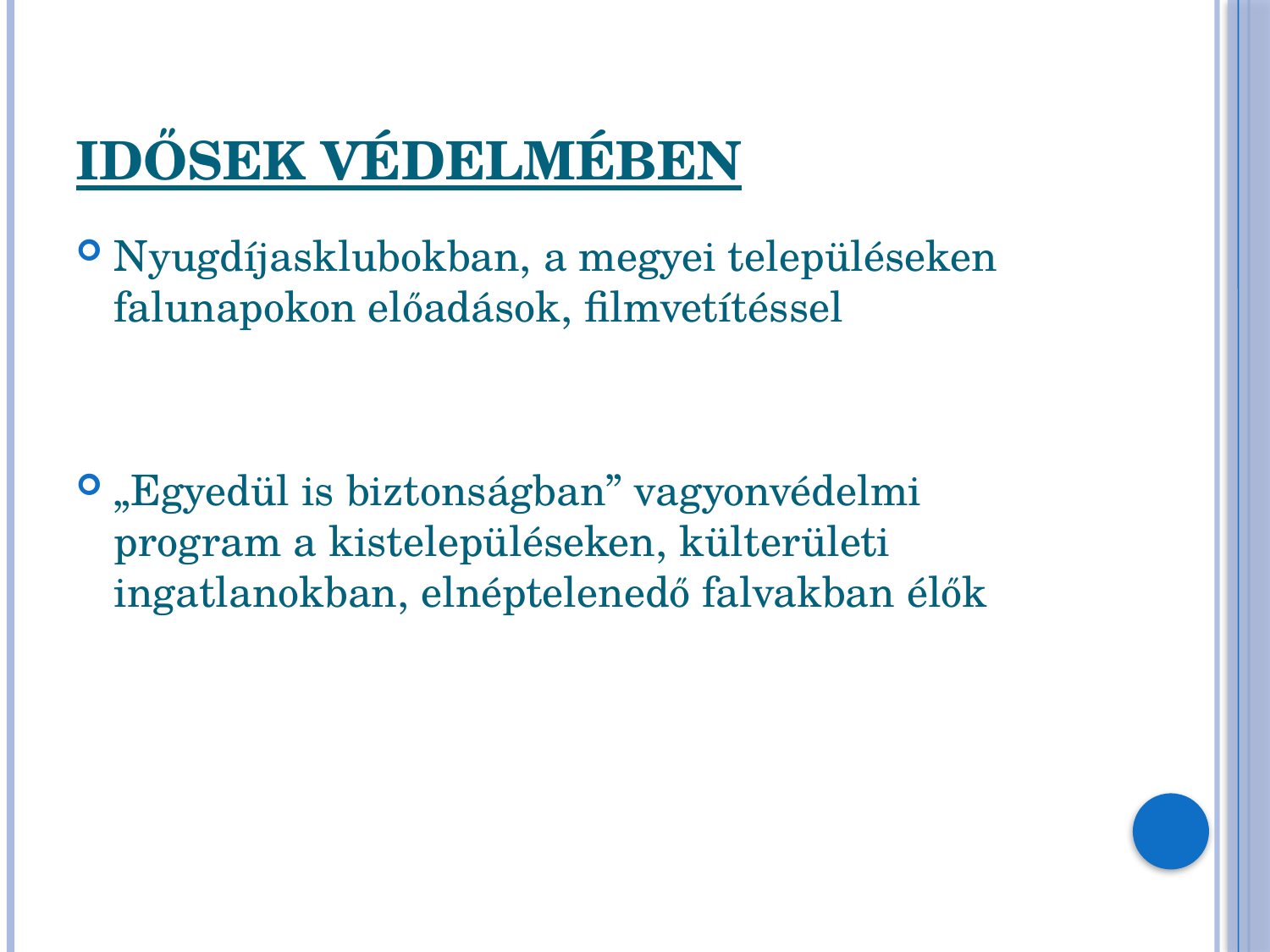

# Idősek védelmében
Nyugdíjasklubokban, a megyei településeken falunapokon előadások, filmvetítéssel

„Egyedül is biztonságban” vagyonvédelmi program a kistelepüléseken, külterületi ingatlanokban, elnéptelenedő falvakban élők